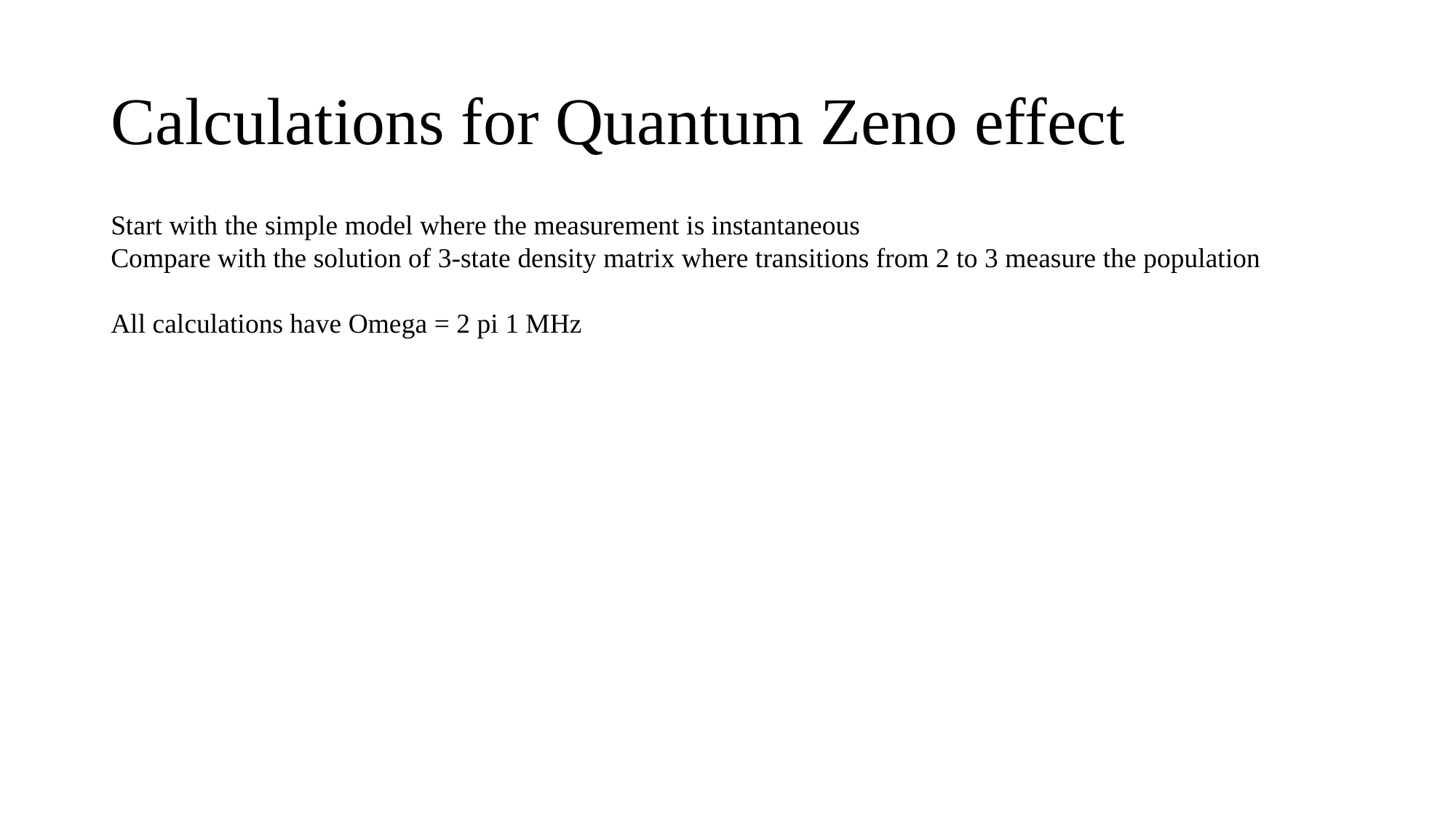

# Calculations for Quantum Zeno effect
Start with the simple model where the measurement is instantaneous
Compare with the solution of 3-state density matrix where transitions from 2 to 3 measure the population

All calculations have Omega = 2 pi 1 MHz